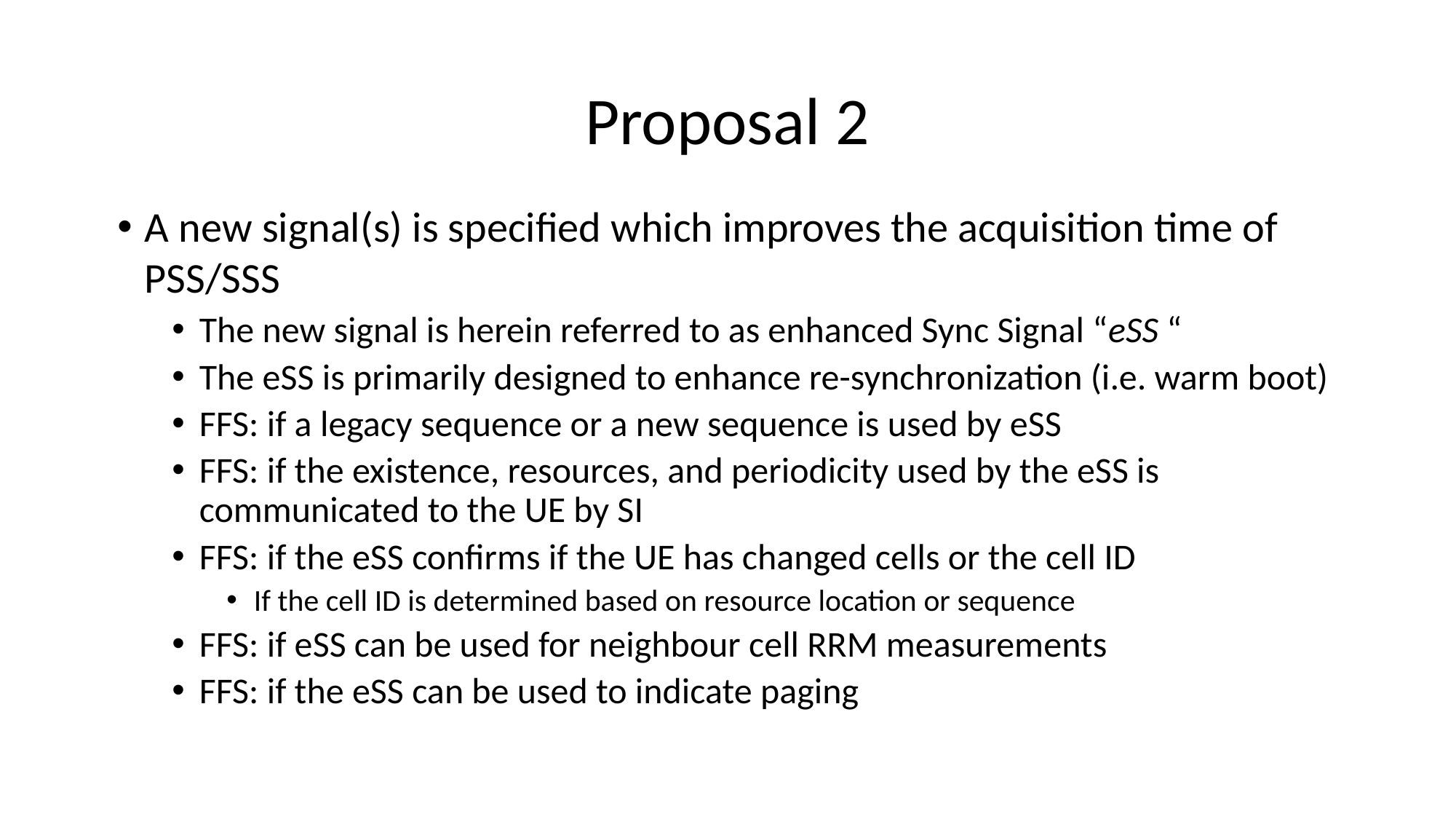

# Proposal 2
A new signal(s) is specified which improves the acquisition time of PSS/SSS
The new signal is herein referred to as enhanced Sync Signal “eSS “
The eSS is primarily designed to enhance re-synchronization (i.e. warm boot)
FFS: if a legacy sequence or a new sequence is used by eSS
FFS: if the existence, resources, and periodicity used by the eSS is communicated to the UE by SI
FFS: if the eSS confirms if the UE has changed cells or the cell ID
If the cell ID is determined based on resource location or sequence
FFS: if eSS can be used for neighbour cell RRM measurements
FFS: if the eSS can be used to indicate paging